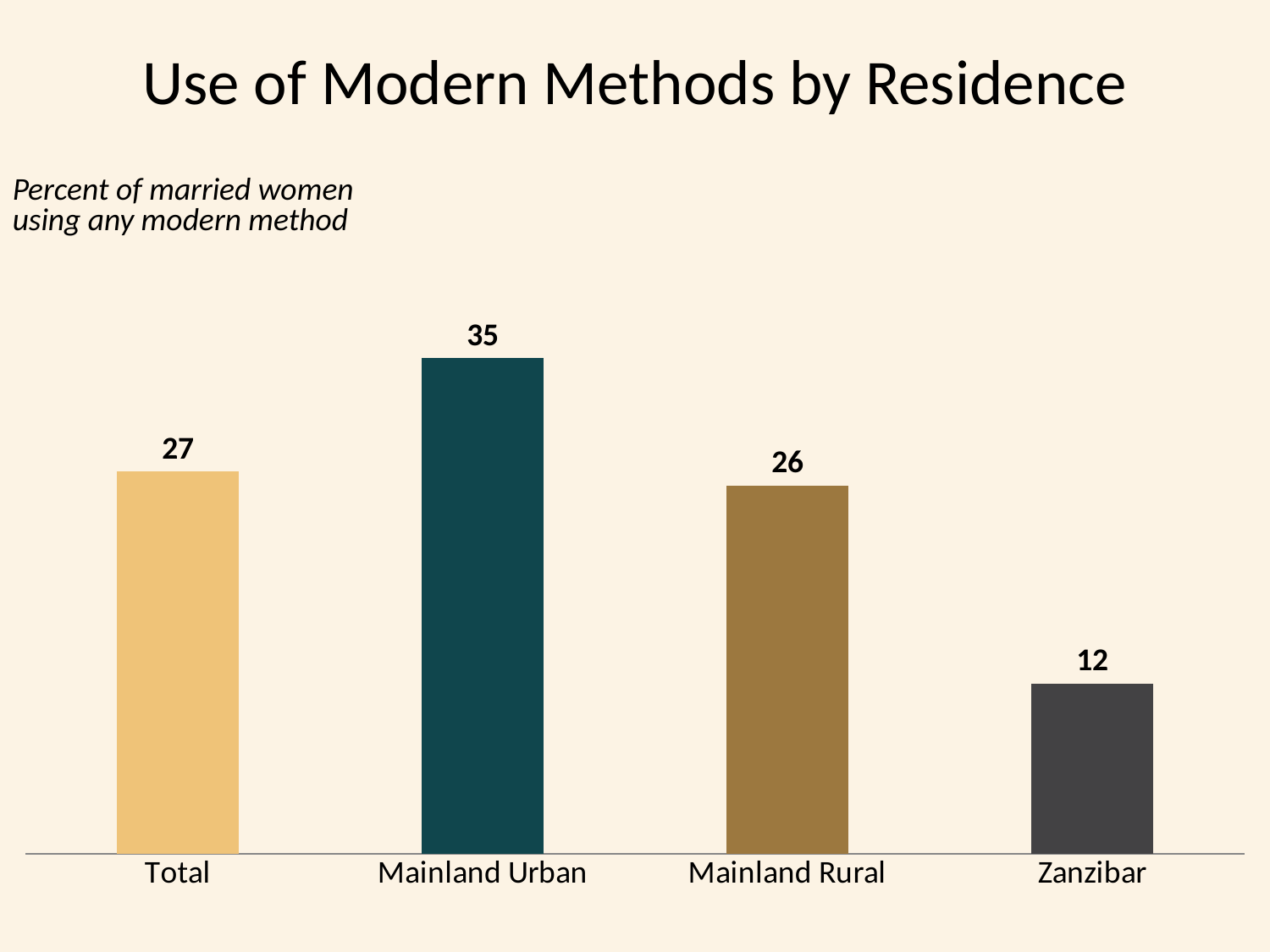

# Use of Modern Methods by Residence
Percent of married women using any modern method

### Chart

| Category | All women |
|---|---|
| Total | 27.0 |
| Mainland Urban | 35.0 |
| Mainland Rural | 26.0 |
| Zanzibar | 12.0 |